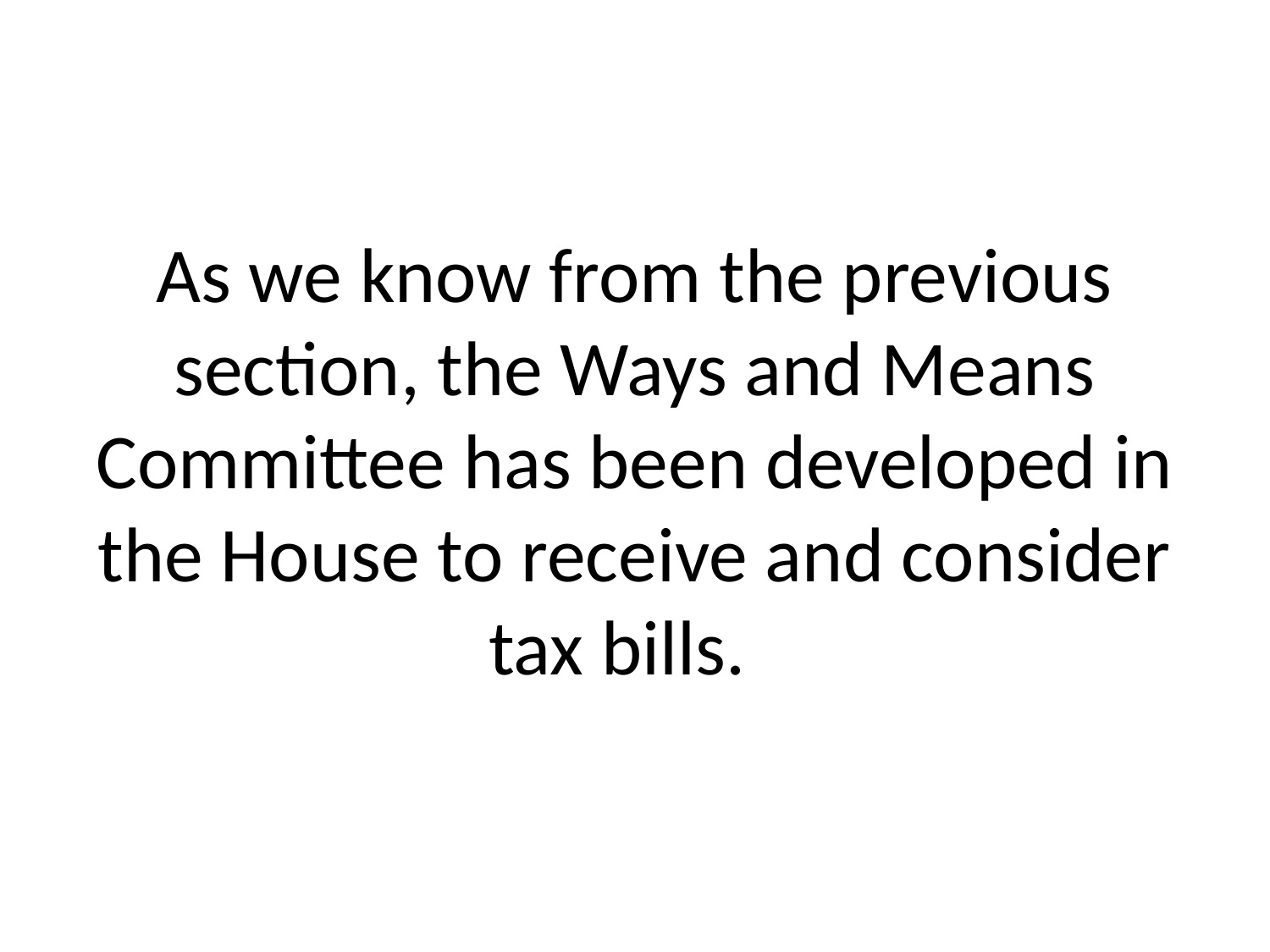

# As we know from the previous section, the Ways and Means Committee has been developed in the House to receive and consider tax bills.